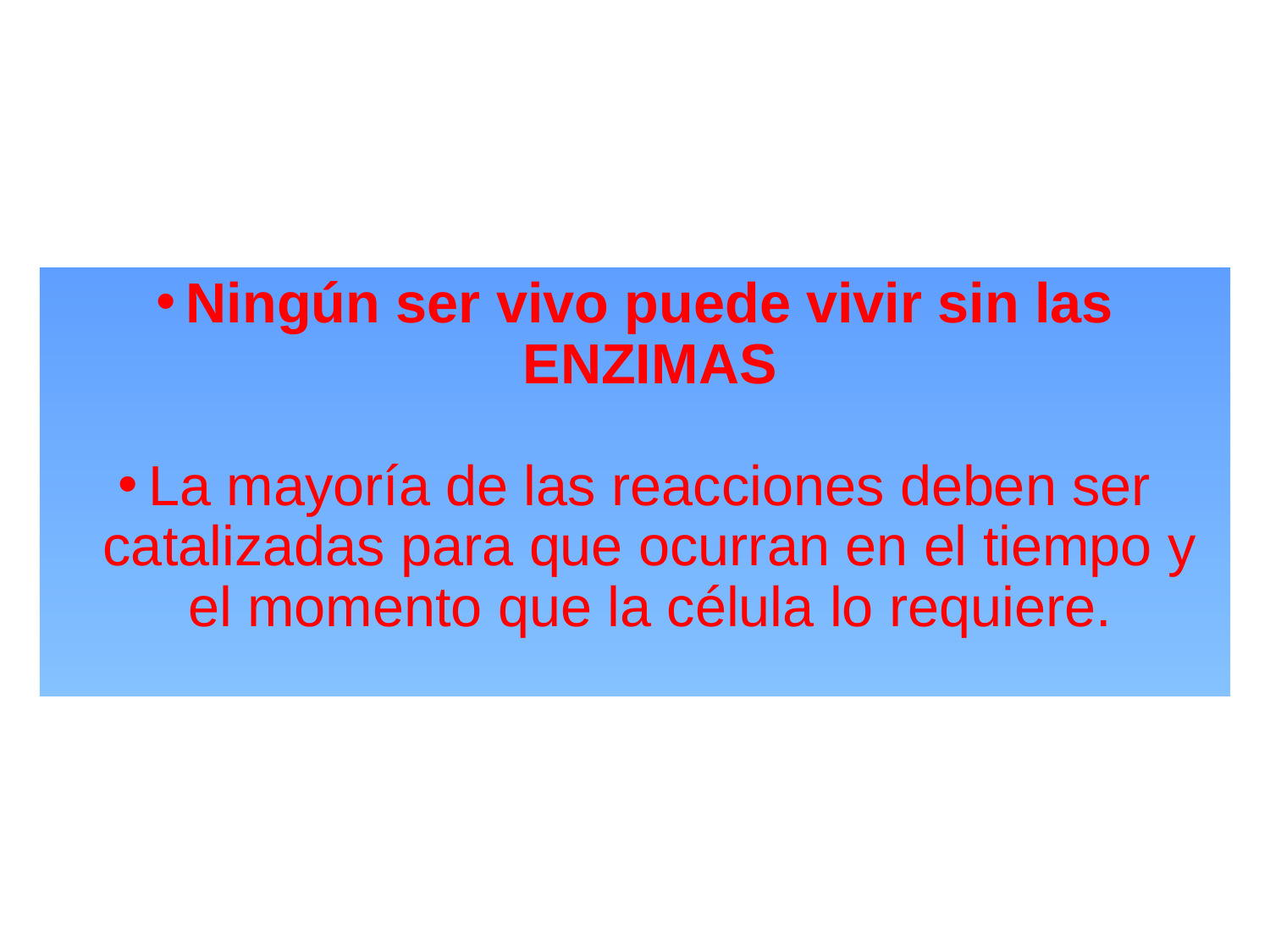

Ningún ser vivo puede vivir sin las ENZIMAS

La mayoría de las reacciones deben ser catalizadas para que ocurran en el tiempo y el momento que la célula lo requiere.